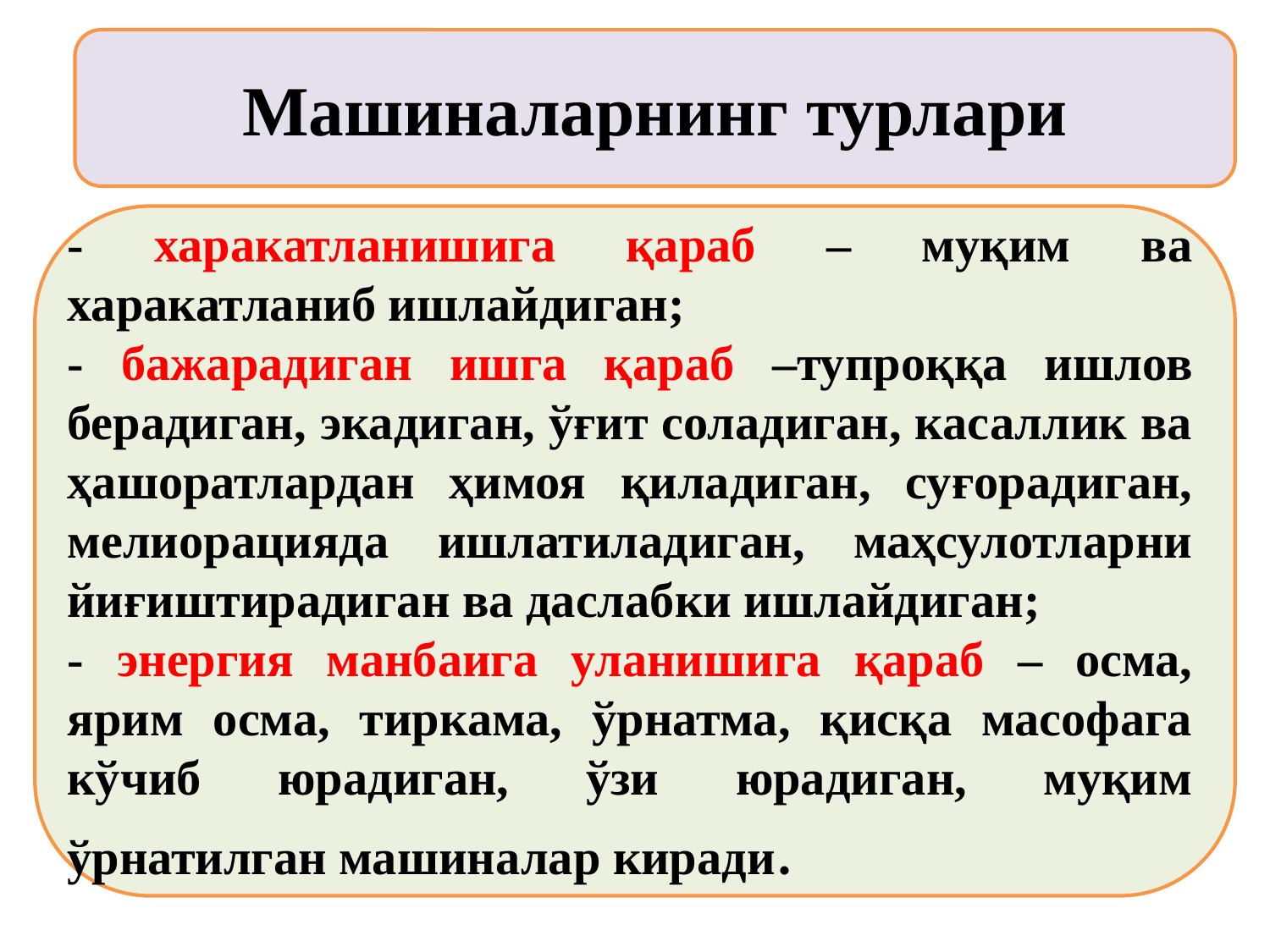

Машиналарнинг турлари

- харакатланишига қараб – муқим ва харакатланиб ишлайдиган;
- бажарадиган ишга қараб –тупроққа ишлов берадиган, экадиган, ўғит соладиган, касаллик ва ҳашоратлардан ҳимоя қиладиган, суғорадиган, мелиорацияда ишлатиладиган, маҳсулотларни йиғиштирадиган ва даслабки ишлайдиган;
- энергия манбаига уланишига қараб – осма, ярим осма, тиркама, ўрнатма, қисқа масофага кўчиб юрадиган, ўзи юрадиган, муқим ўрнатилган машиналар киради.